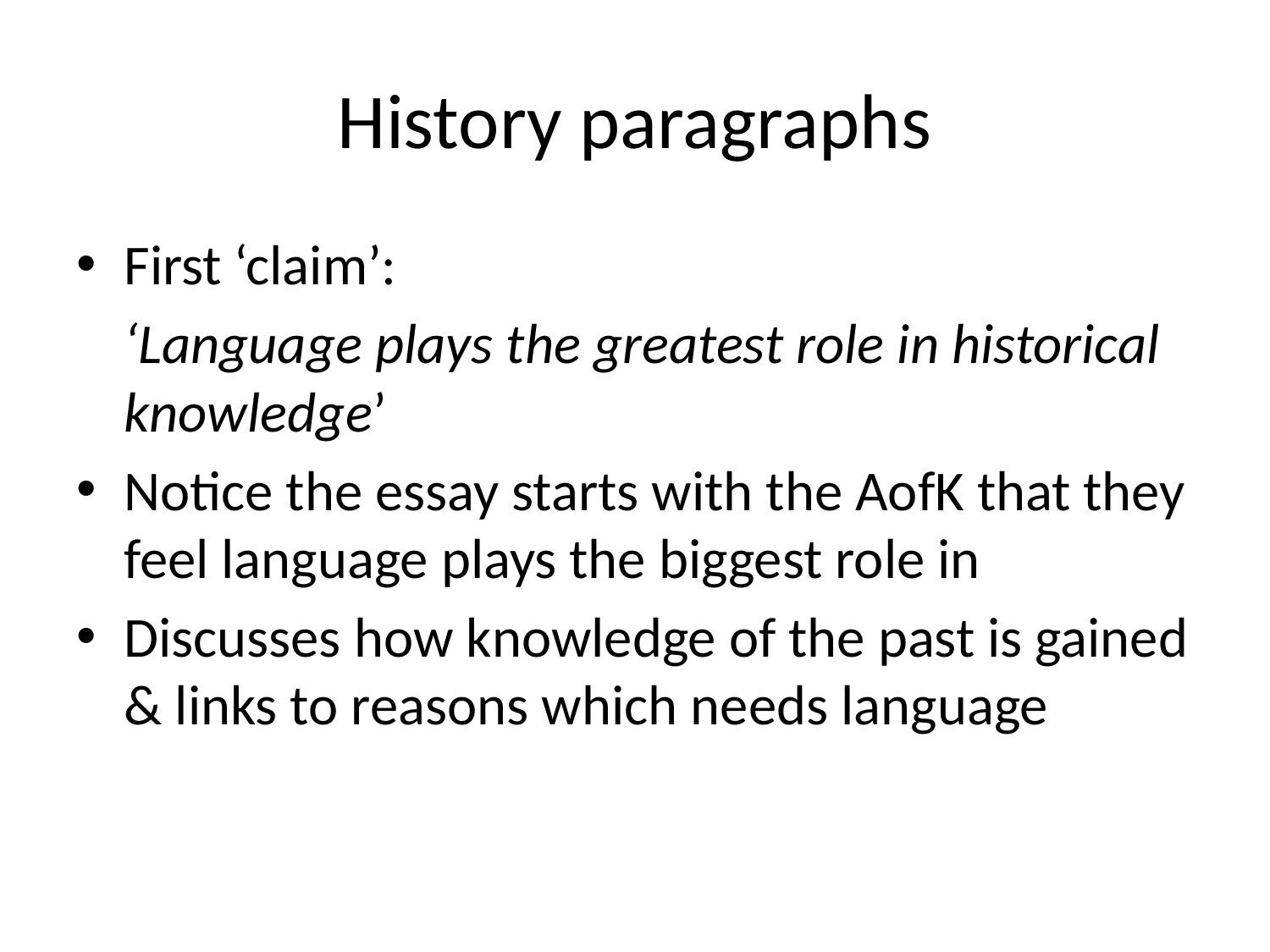

# History paragraphs
First ‘claim’:
	‘Language plays the greatest role in historical knowledge’
Notice the essay starts with the AofK that they feel language plays the biggest role in
Discusses how knowledge of the past is gained & links to reasons which needs language